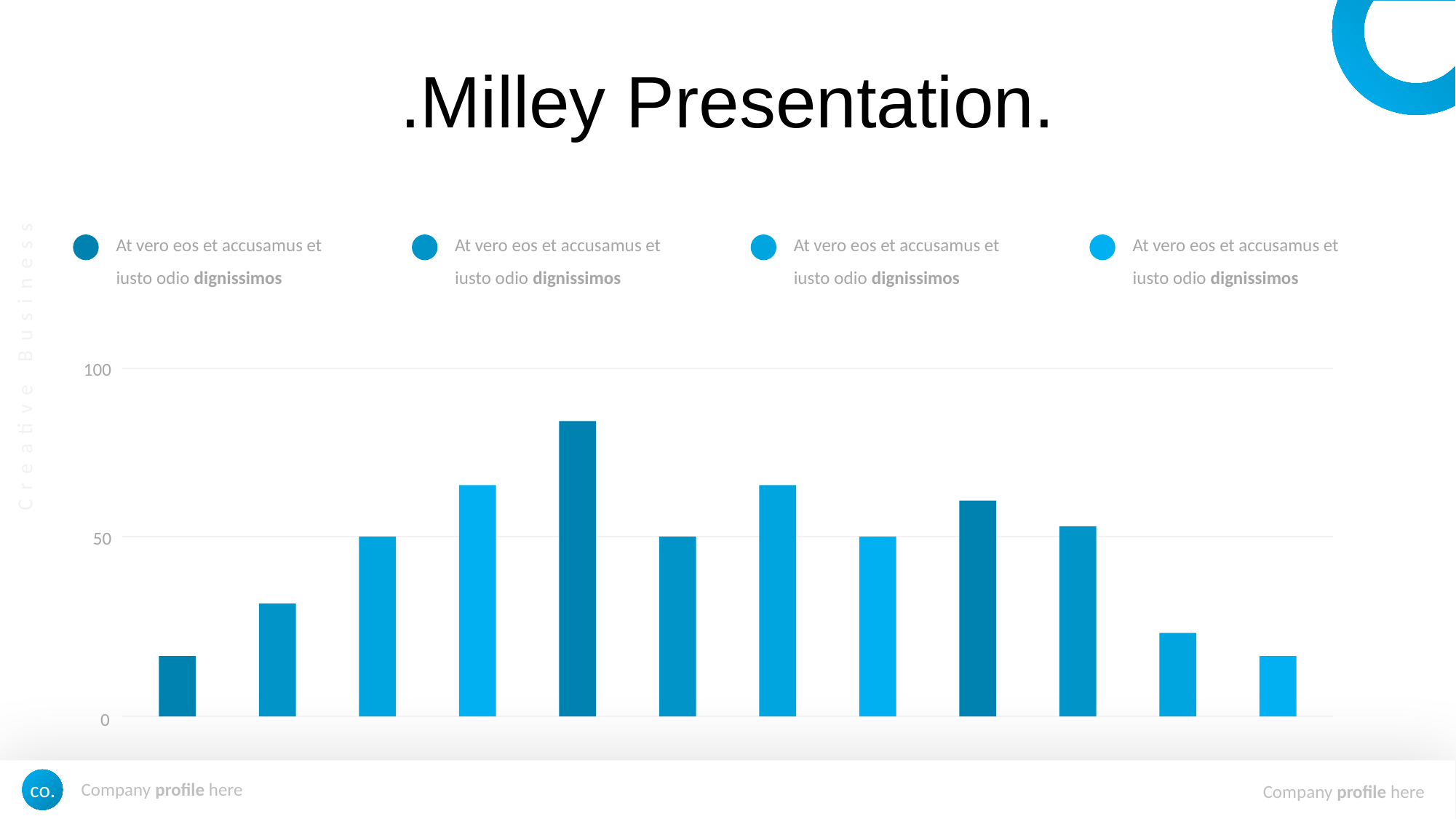

.Milley Presentation.
At vero eos et accusamus et iusto odio dignissimos
At vero eos et accusamus et iusto odio dignissimos
At vero eos et accusamus et iusto odio dignissimos
At vero eos et accusamus et iusto odio dignissimos

100

50

0